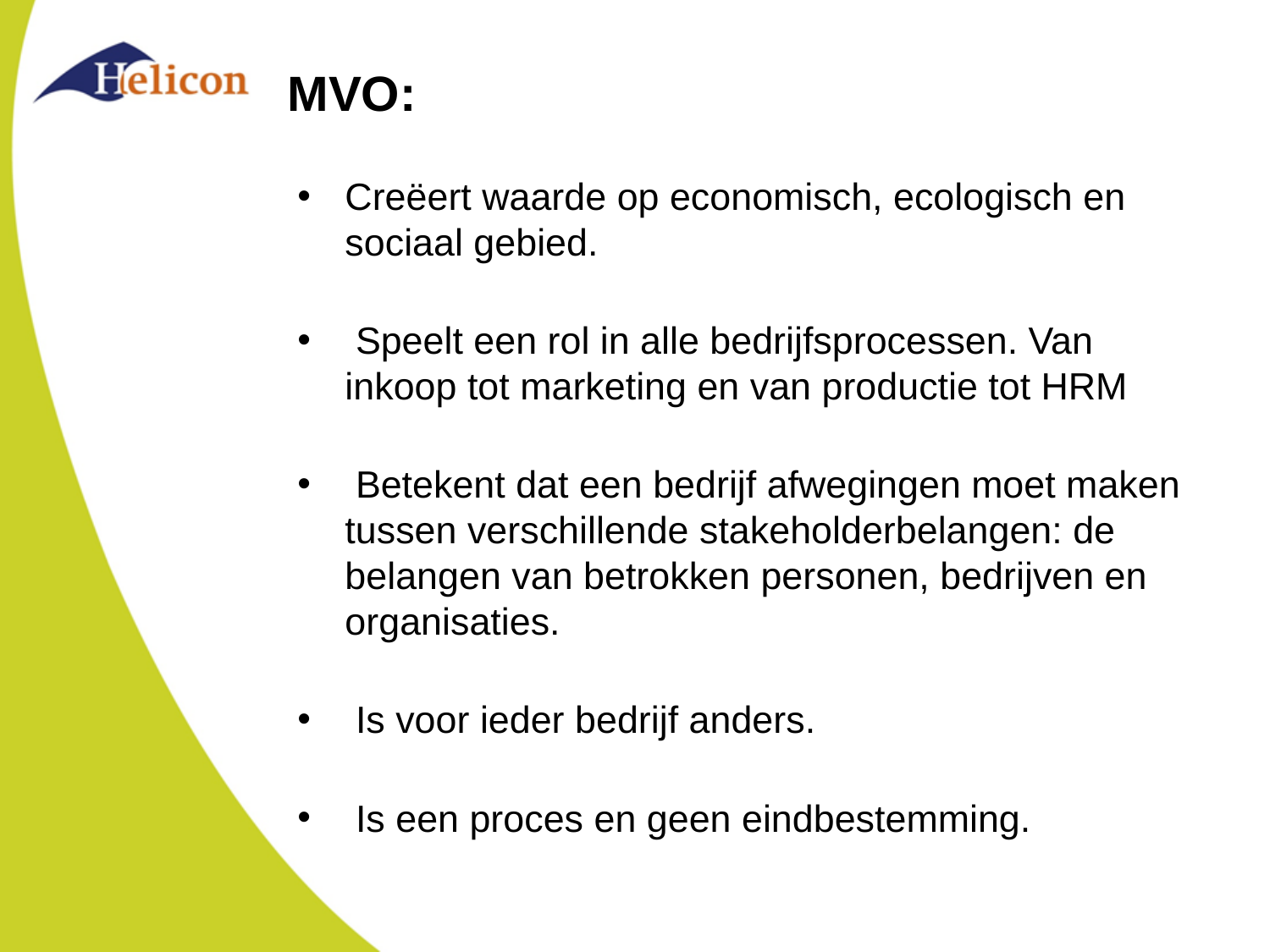

# MVO:
Creëert waarde op economisch, ecologisch en sociaal gebied.
 Speelt een rol in alle bedrijfsprocessen. Van inkoop tot marketing en van productie tot HRM
 Betekent dat een bedrijf afwegingen moet maken tussen verschillende stakeholderbelangen: de belangen van betrokken personen, bedrijven en organisaties.
 Is voor ieder bedrijf anders.
 Is een proces en geen eindbestemming.